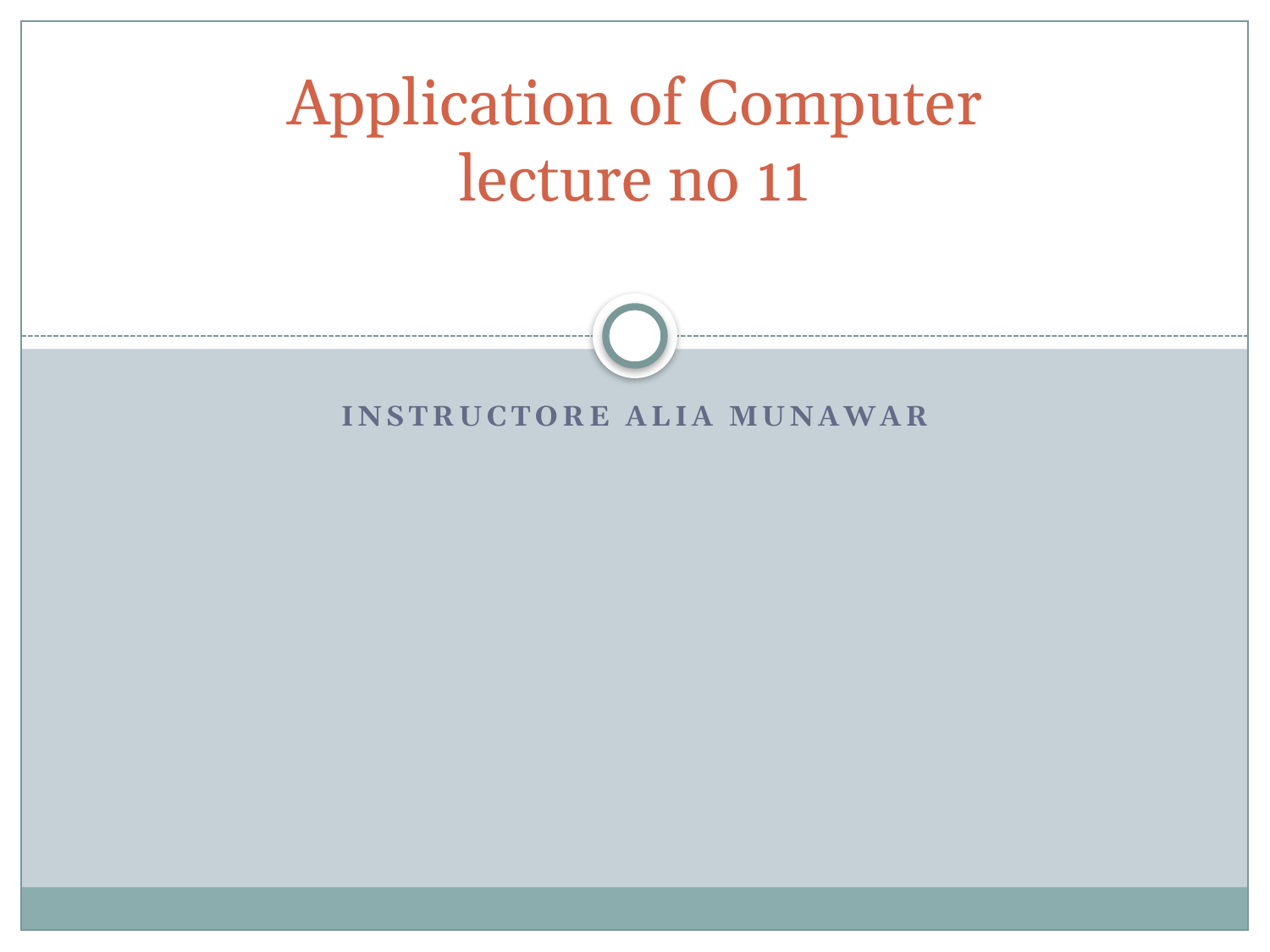

# Application of Computer lecture no 11
INSTRUCTORE ALIA MUNAWAR